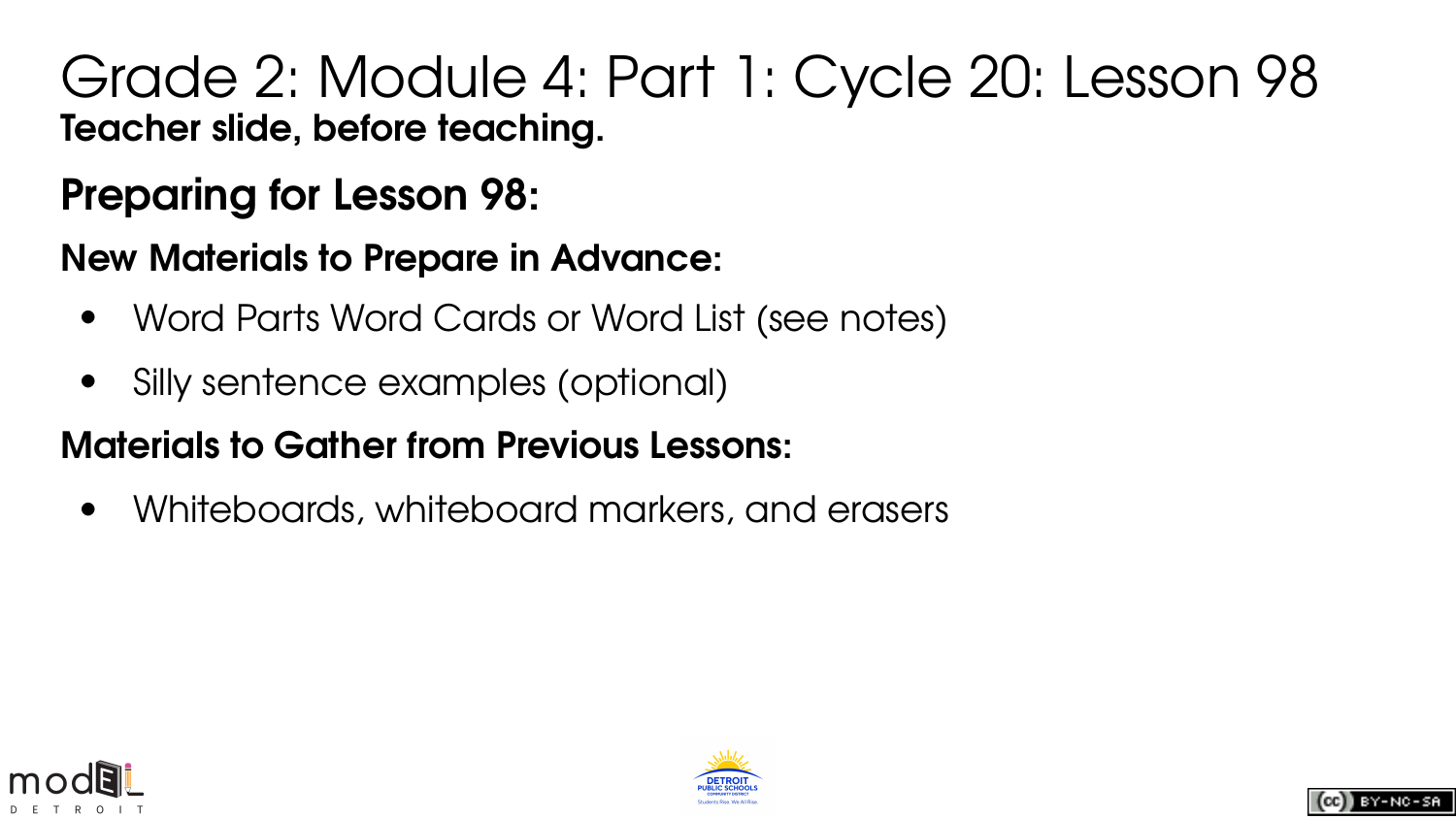

# Grade 2: Module 4: Part 1: Cycle 20: Lesson 98
Teacher slide, before teaching.
Preparing for Lesson 98:
New Materials to Prepare in Advance:
Word Parts Word Cards or Word List (see notes)
Silly sentence examples (optional)
Materials to Gather from Previous Lessons:
Whiteboards, whiteboard markers, and erasers